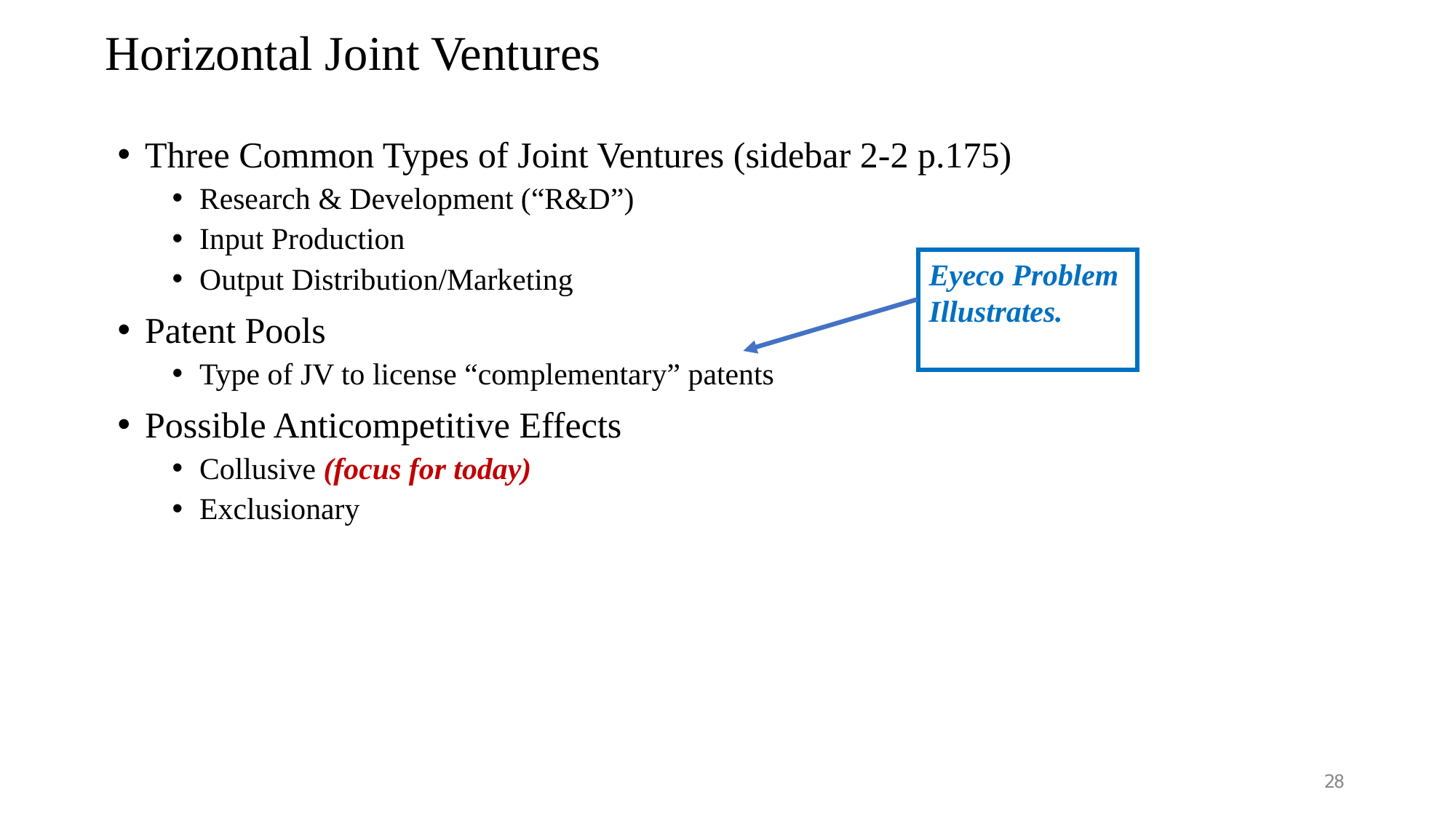

# Horizontal Joint Ventures
Three Common Types of Joint Ventures (sidebar 2-2 p.175)
Research & Development (“R&D”)
Input Production
Output Distribution/Marketing
Patent Pools
Type of JV to license “complementary” patents
Possible Anticompetitive Effects
Collusive (focus for today)
Exclusionary

Eyeco Problem
Illustrates.

28